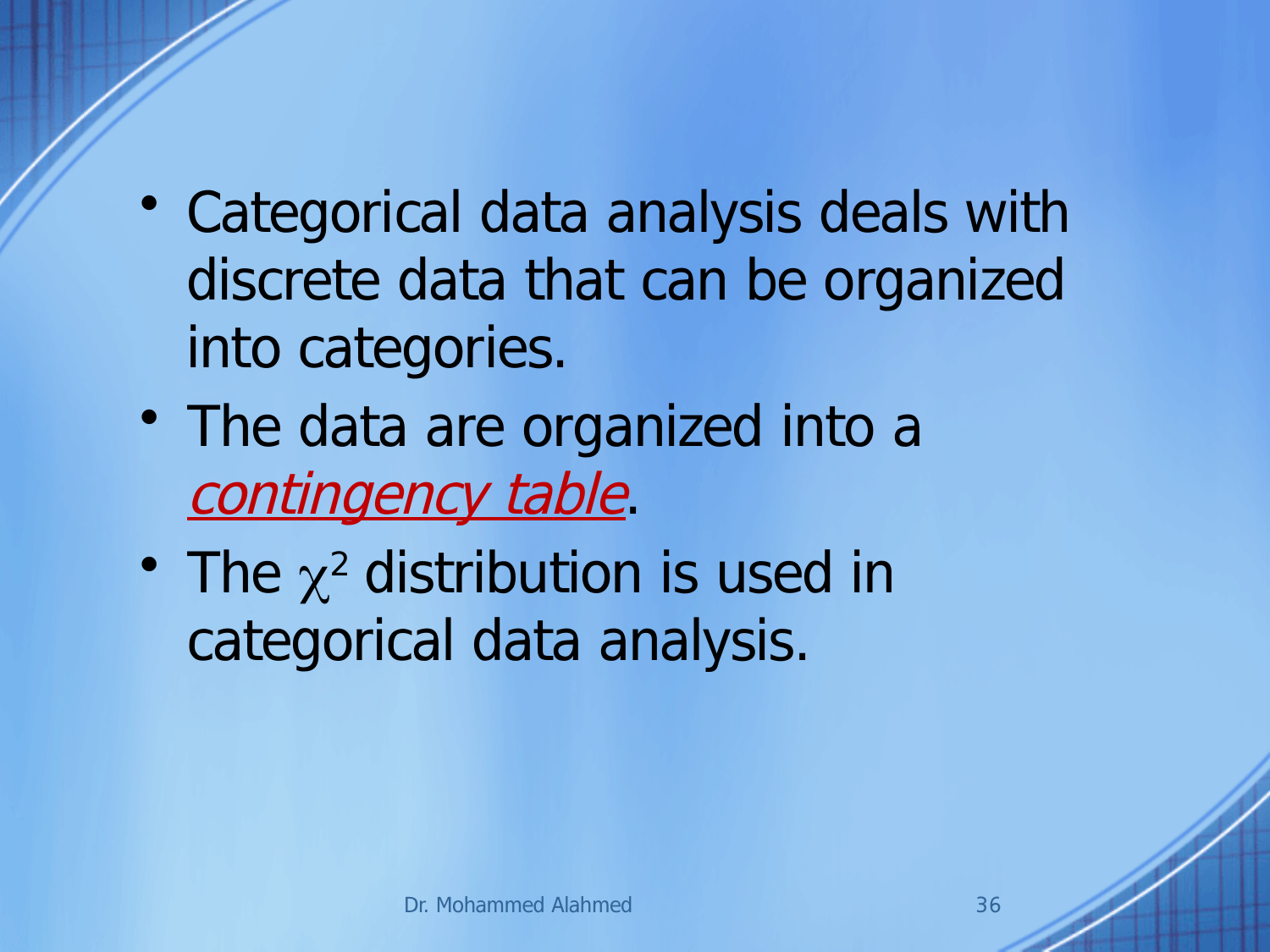

Categorical data analysis deals with discrete data that can be organized into categories.
The data are organized into a contingency table.
The χ2 distribution is used in categorical data analysis.

Dr. Mohammed Alahmed
36